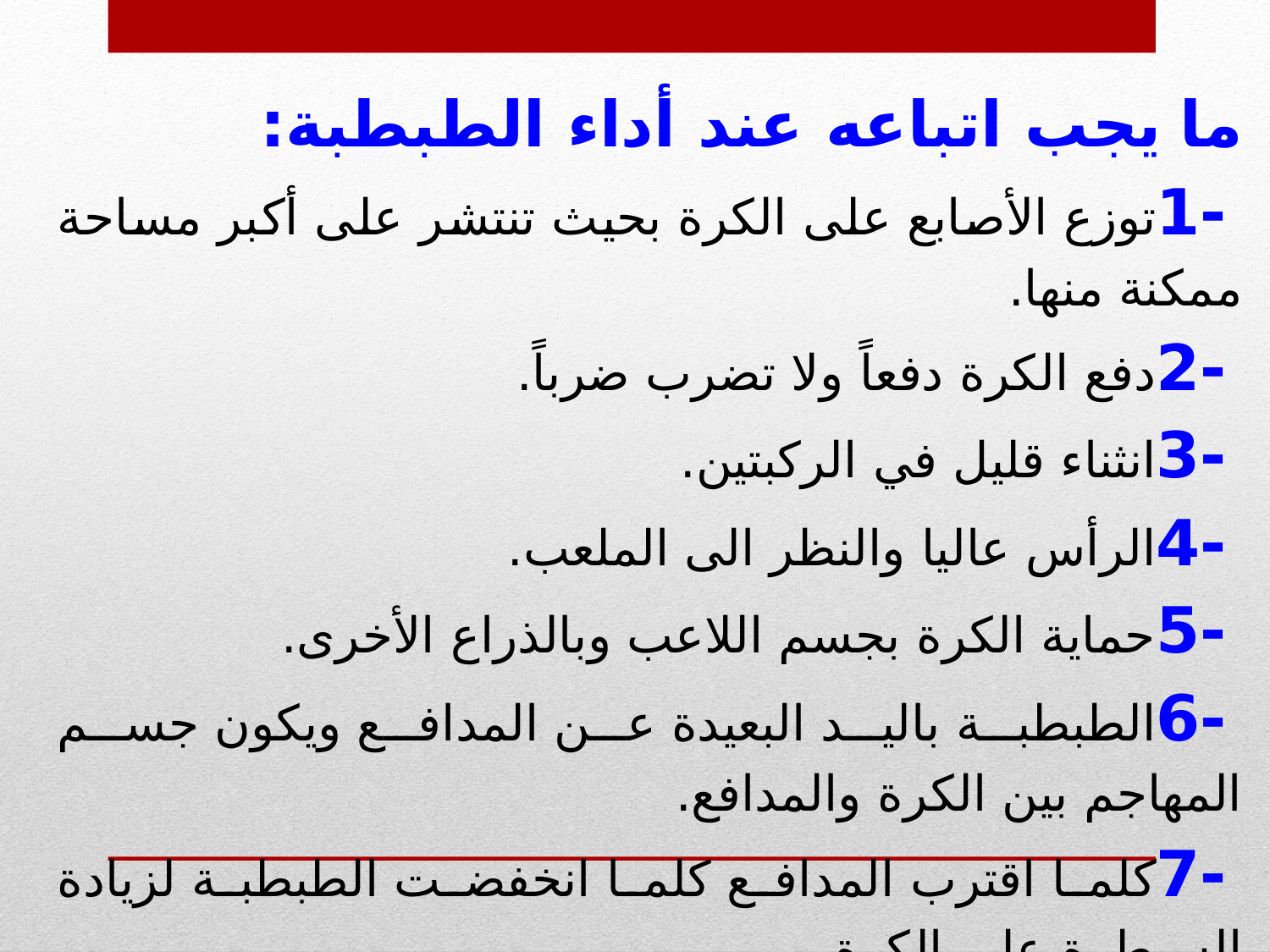

ما يجب اتباعه عند أداء الطبطبة:
 -1توزع الأصابع على الكرة بحيث تنتشر على أكبر مساحة ممكنة منها.
 -2دفع الكرة دفعاً ولا تضرب ضرباً.
 -3انثناء قليل في الركبتين.
 -4الرأس عاليا والنظر الى الملعب.
 -5حماية الكرة بجسم اللاعب وبالذراع الأخرى.
 -6الطبطبة باليد البعيدة عن المدافع ويكون جسم المهاجم بين الكرة والمدافع.
 -7كلما اقترب المدافع كلما انخفضت الطبطبة لزيادة السيطرة على الكرة.
 -8اختيار الوقت المناسب والمكان المناسب لأداء الطبطبة.